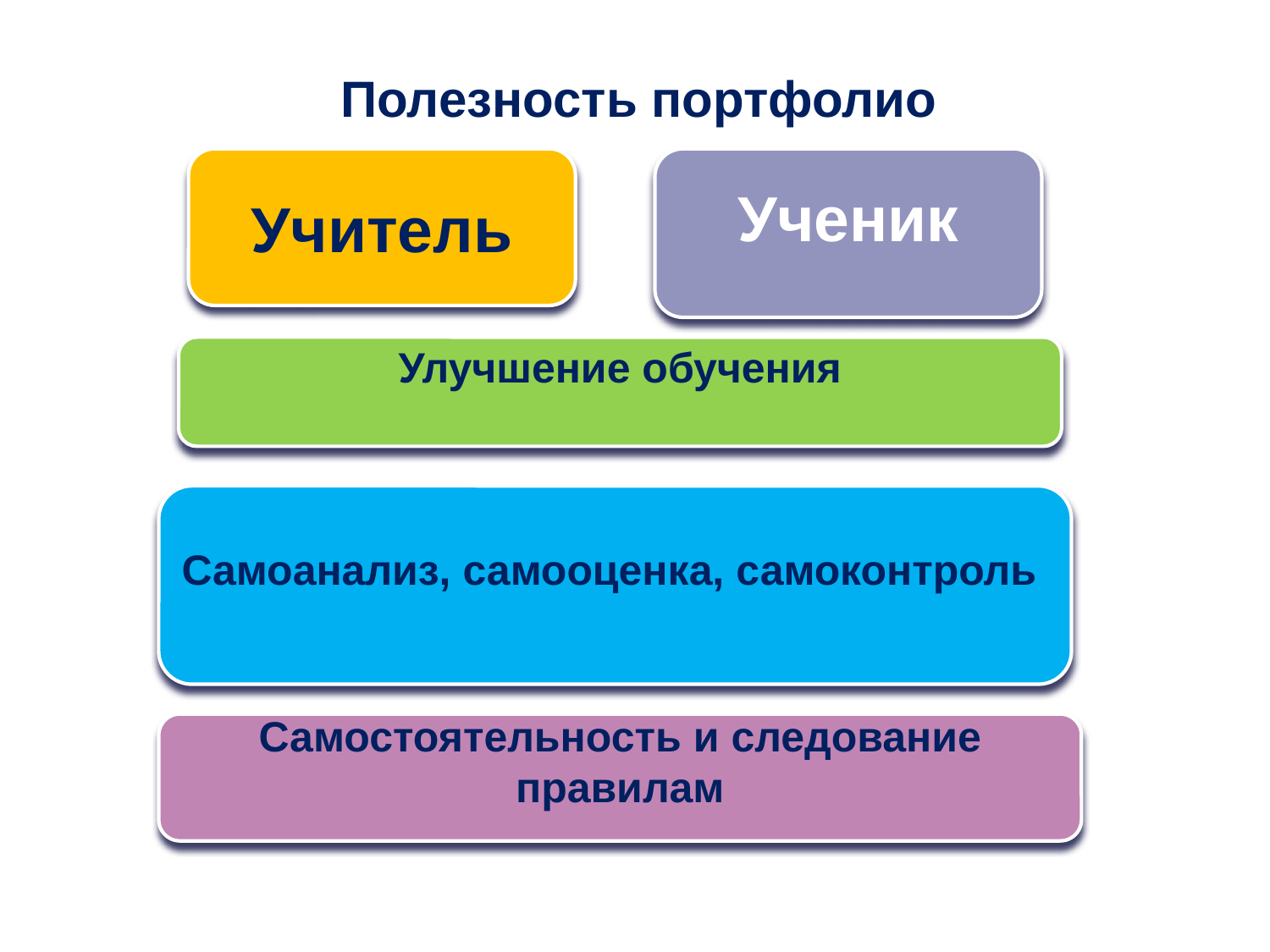

# Полезность портфолио
Учитель
Ученик

Улучшение обучения

Самоанализ, самооценка, самоконтроль

Самостоятельность и следование правилам